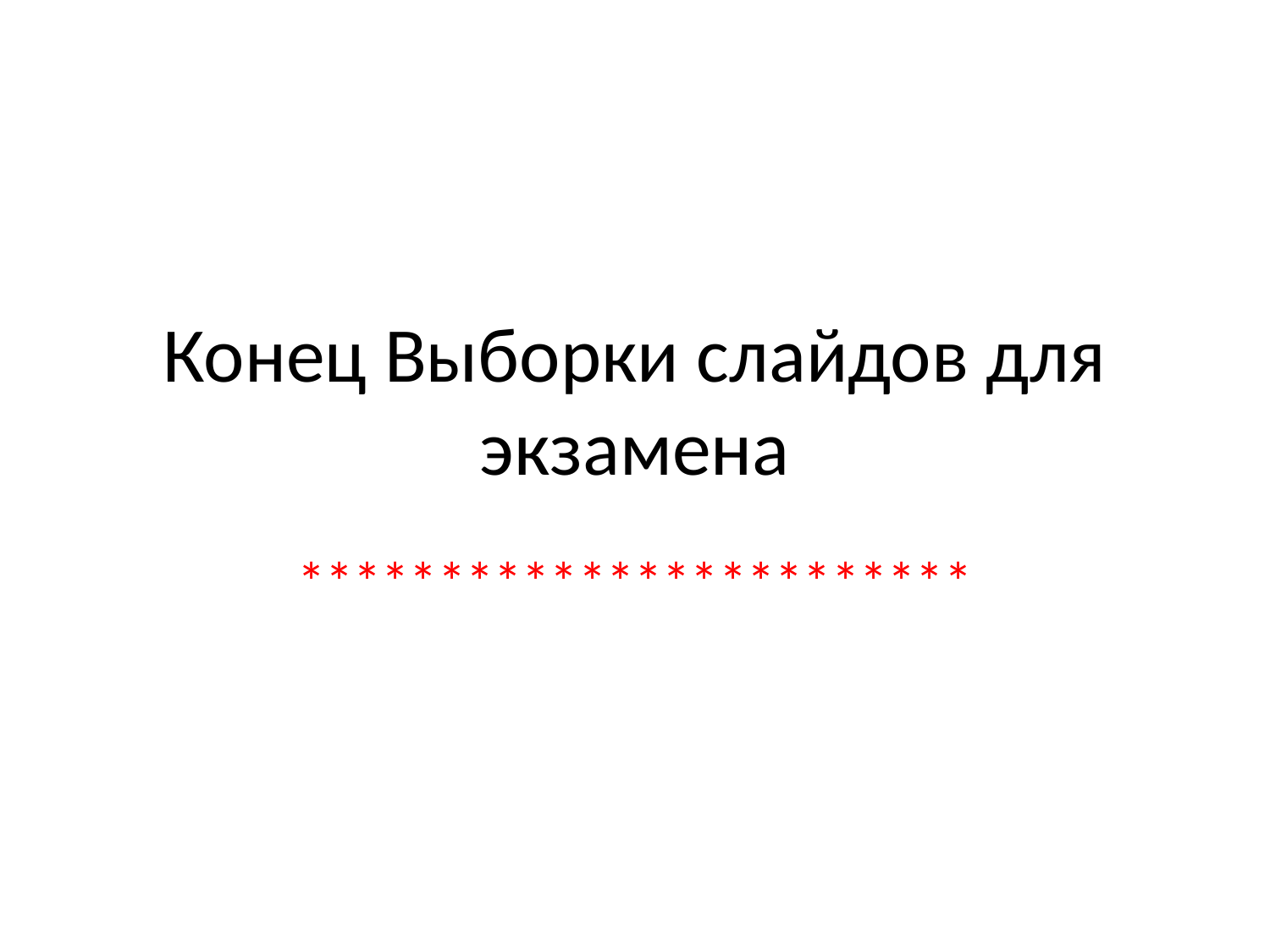

# Конец Выборки слайдов для экзамена
************************